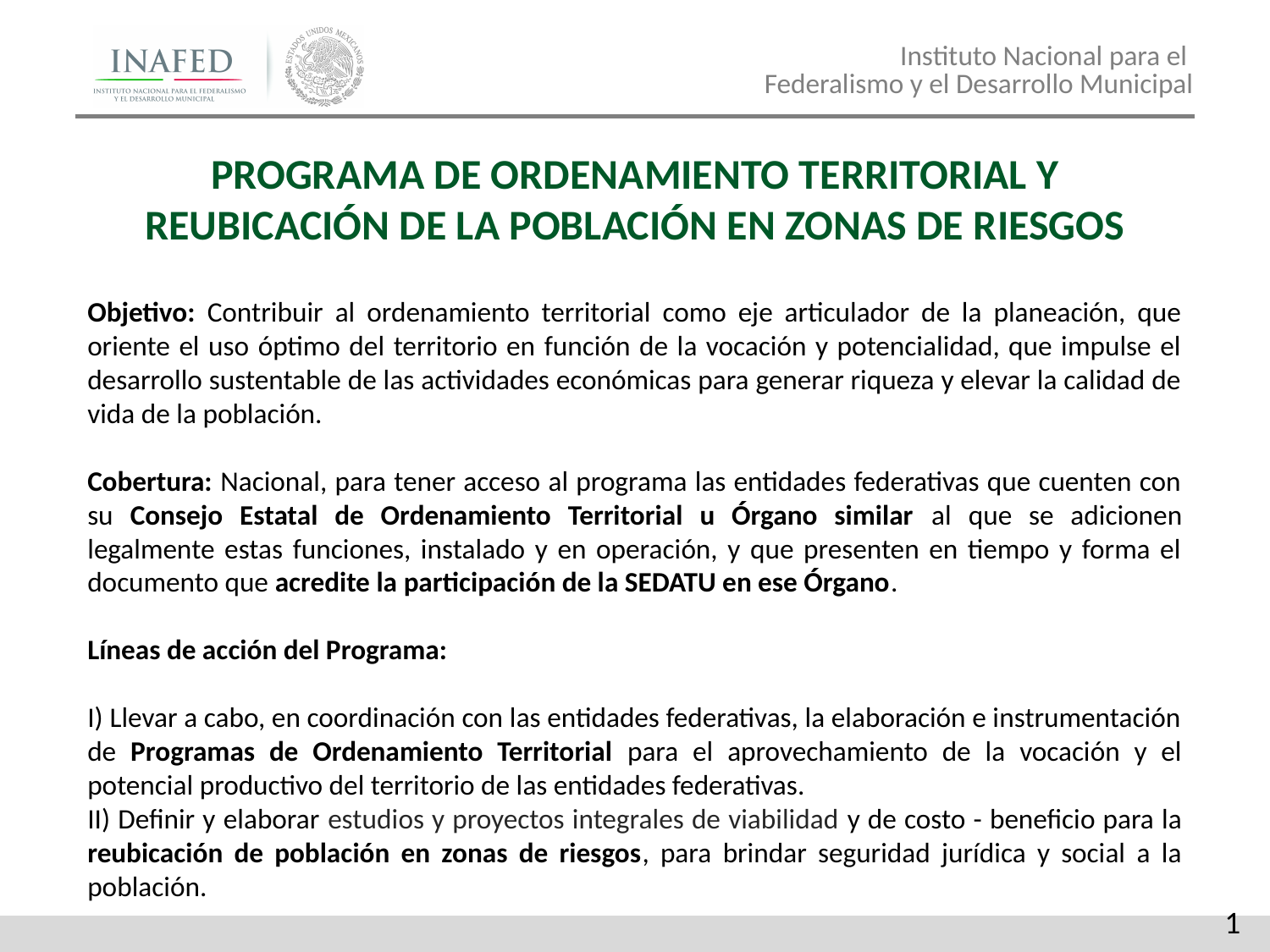

PROGRAMA DE ORDENAMIENTO TERRITORIAL Y REUBICACIÓN DE LA POBLACIÓN EN ZONAS DE RIESGOS
Objetivo: Contribuir al ordenamiento territorial como eje articulador de la planeación, que oriente el uso óptimo del territorio en función de la vocación y potencialidad, que impulse el desarrollo sustentable de las actividades económicas para generar riqueza y elevar la calidad de vida de la población.

Cobertura: Nacional, para tener acceso al programa las entidades federativas que cuenten con su Consejo Estatal de Ordenamiento Territorial u Órgano similar al que se adicionen legalmente estas funciones, instalado y en operación, y que presenten en tiempo y forma el documento que acredite la participación de la SEDATU en ese Órgano.

Líneas de acción del Programa:

I) Llevar a cabo, en coordinación con las entidades federativas, la elaboración e instrumentación de Programas de Ordenamiento Territorial para el aprovechamiento de la vocación y el potencial productivo del territorio de las entidades federativas.
II) Definir y elaborar estudios y proyectos integrales de viabilidad y de costo - beneficio para la reubicación de población en zonas de riesgos, para brindar seguridad jurídica y social a la población.
1